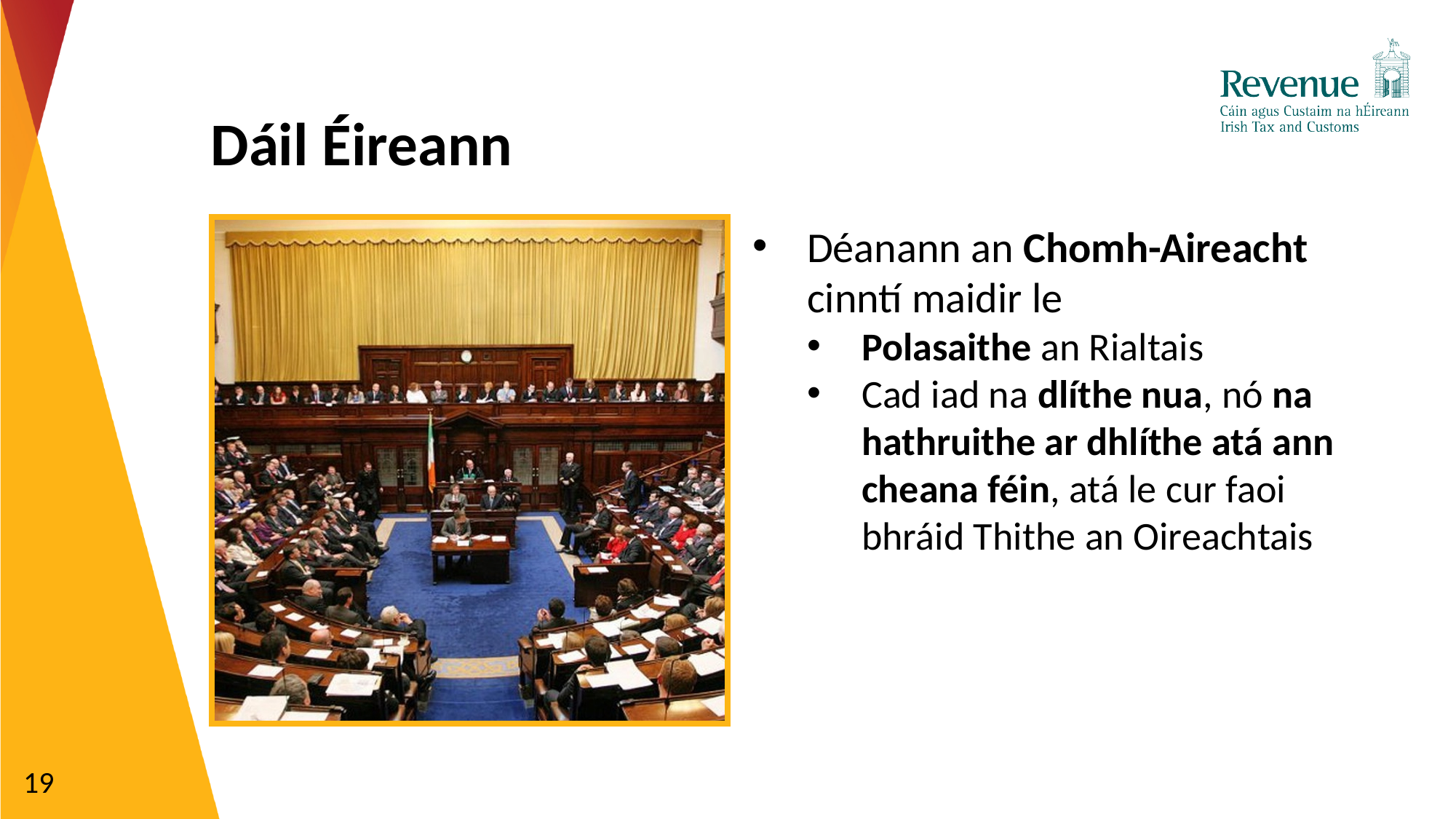

# Dáil Éireann 2
Dáil Éireann

Déanann an Chomh-Aireacht cinntí maidir le
Polasaithe an Rialtais
Cad iad na dlíthe nua, nó na hathruithe ar dhlíthe atá ann cheana féin, atá le cur faoi bhráid Thithe an Oireachtais
19